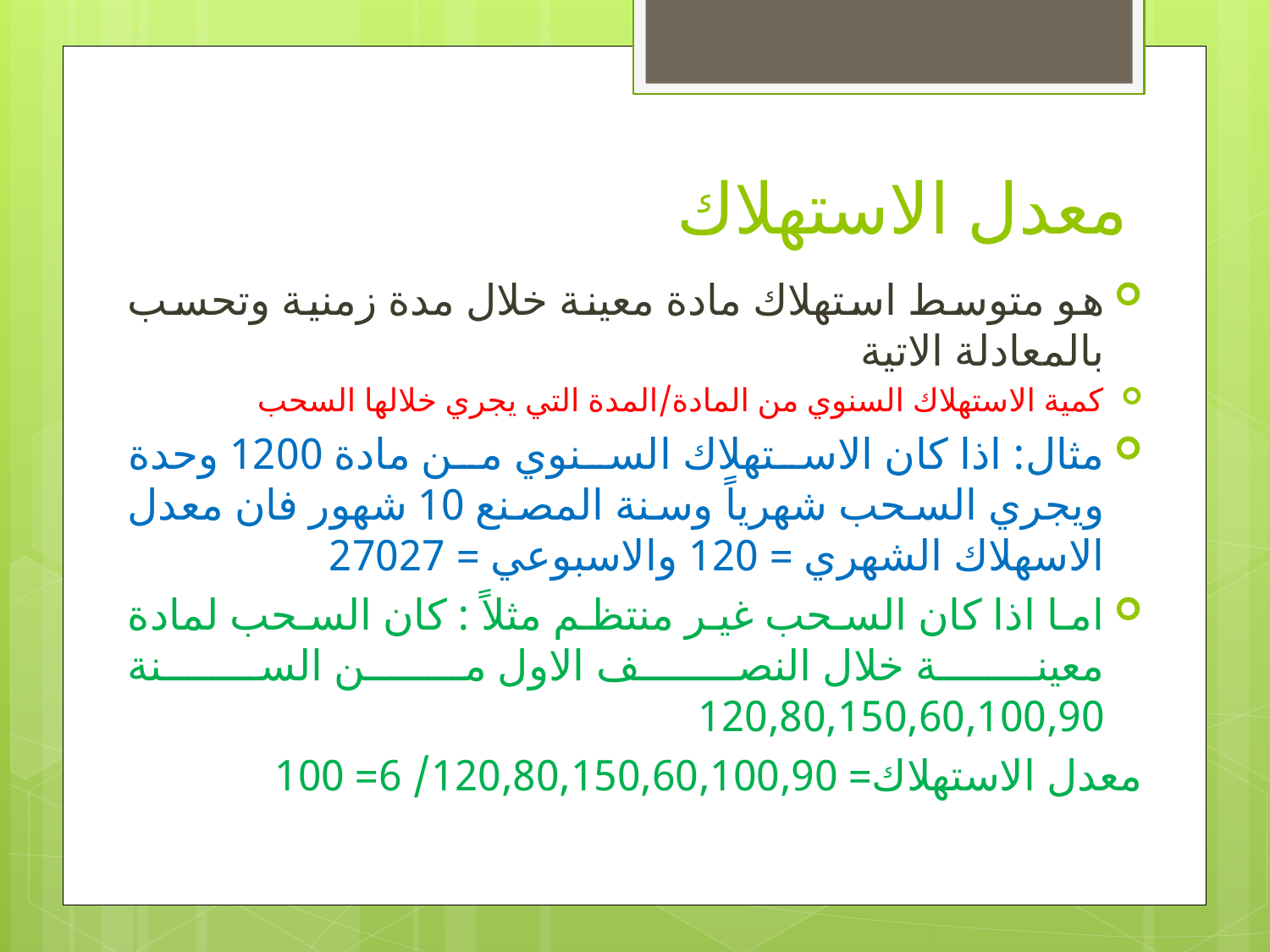

# معدل الاستهلاك
هو متوسط استهلاك مادة معينة خلال مدة زمنية وتحسب بالمعادلة الاتية
كمية الاستهلاك السنوي من المادة/المدة التي يجري خلالها السحب
مثال: اذا كان الاستهلاك السنوي من مادة 1200 وحدة ويجري السحب شهرياً وسنة المصنع 10 شهور فان معدل الاسهلاك الشهري = 120 والاسبوعي = 27027
اما اذا كان السحب غير منتظم مثلاً : كان السحب لمادة معينة خلال النصف الاول من السنة 120,80,150,60,100,90
معدل الاستهلاك= 120,80,150,60,100,90/ 6= 100